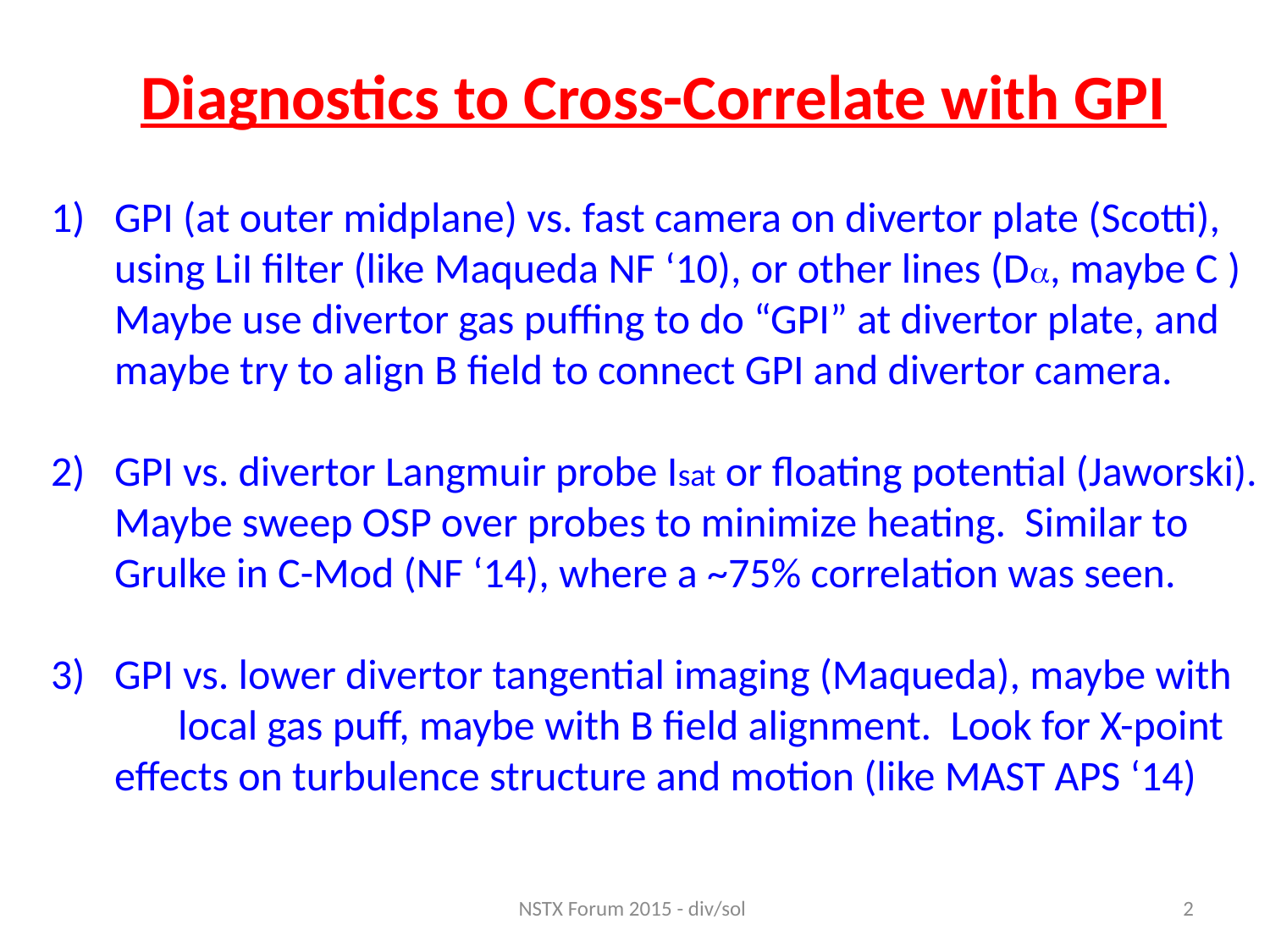

Diagnostics to Cross-Correlate with GPI
GPI (at outer midplane) vs. fast camera on divertor plate (Scotti),
using LiI filter (like Maqueda NF ‘10), or other lines (Dα, maybe C )
Maybe use divertor gas puffing to do “GPI” at divertor plate, and
maybe try to align B field to connect GPI and divertor camera.

GPI vs. divertor Langmuir probe Isat or floating potential (Jaworski).
Maybe sweep OSP over probes to minimize heating.  Similar to
Grulke in C-Mod (NF ‘14), where a ~75% correlation was seen.

GPI vs. lower divertor tangential imaging (Maqueda), maybe with
 	local gas puff, maybe with B field alignment.  Look for X-point
effects on turbulence structure and motion (like MAST APS ‘14)
NSTX Forum 2015 - div/sol
2